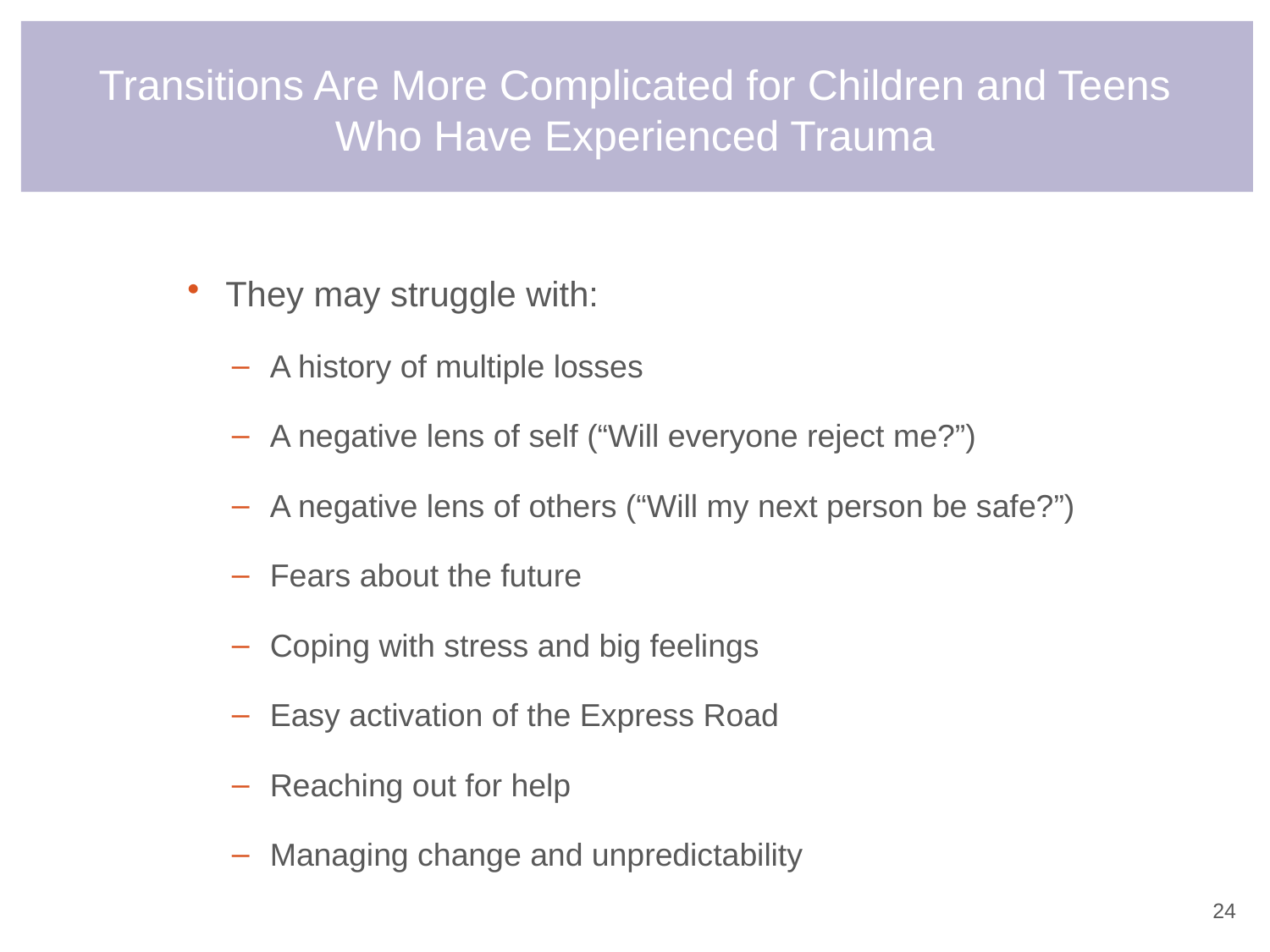

# Transitions Are More Complicated for Children and Teens Who Have Experienced Trauma
They may struggle with:
A history of multiple losses
A negative lens of self (“Will everyone reject me?”)
A negative lens of others (“Will my next person be safe?”)
Fears about the future
Coping with stress and big feelings
Easy activation of the Express Road
Reaching out for help
Managing change and unpredictability
24